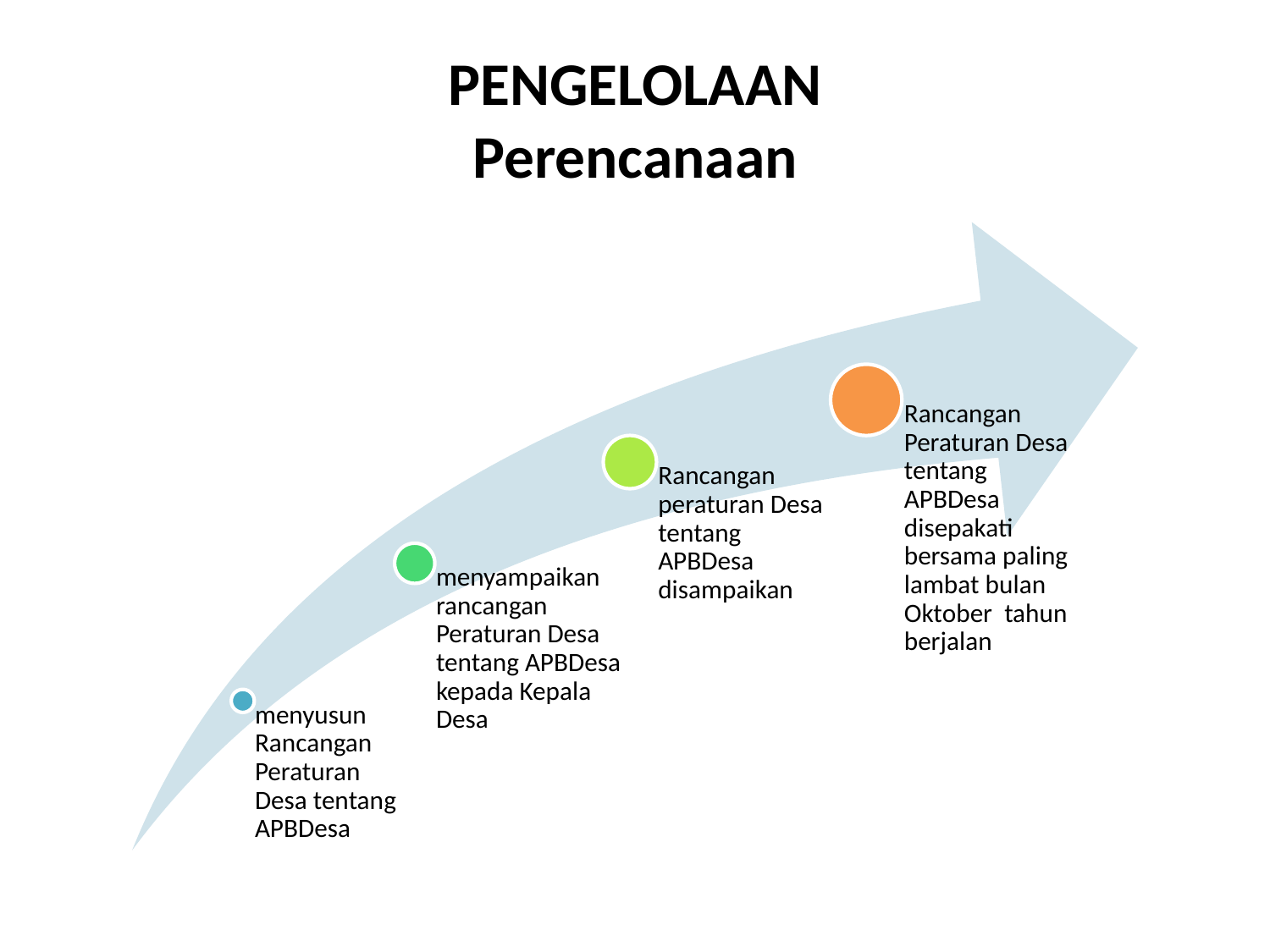

# PENGELOLAAN Perencanaan
menyusun Rancangan Peraturan Desa tentang  APBDesa
menyampaikan rancangan Peraturan Desa tentang APBDesa kepada Kepala Desa
Rancangan peraturan Desa tentang APBDesa disampaikan
Rancangan Peraturan Desa tentang APBDesa disepakati bersama paling lambat bulan Oktober  tahun berjalan